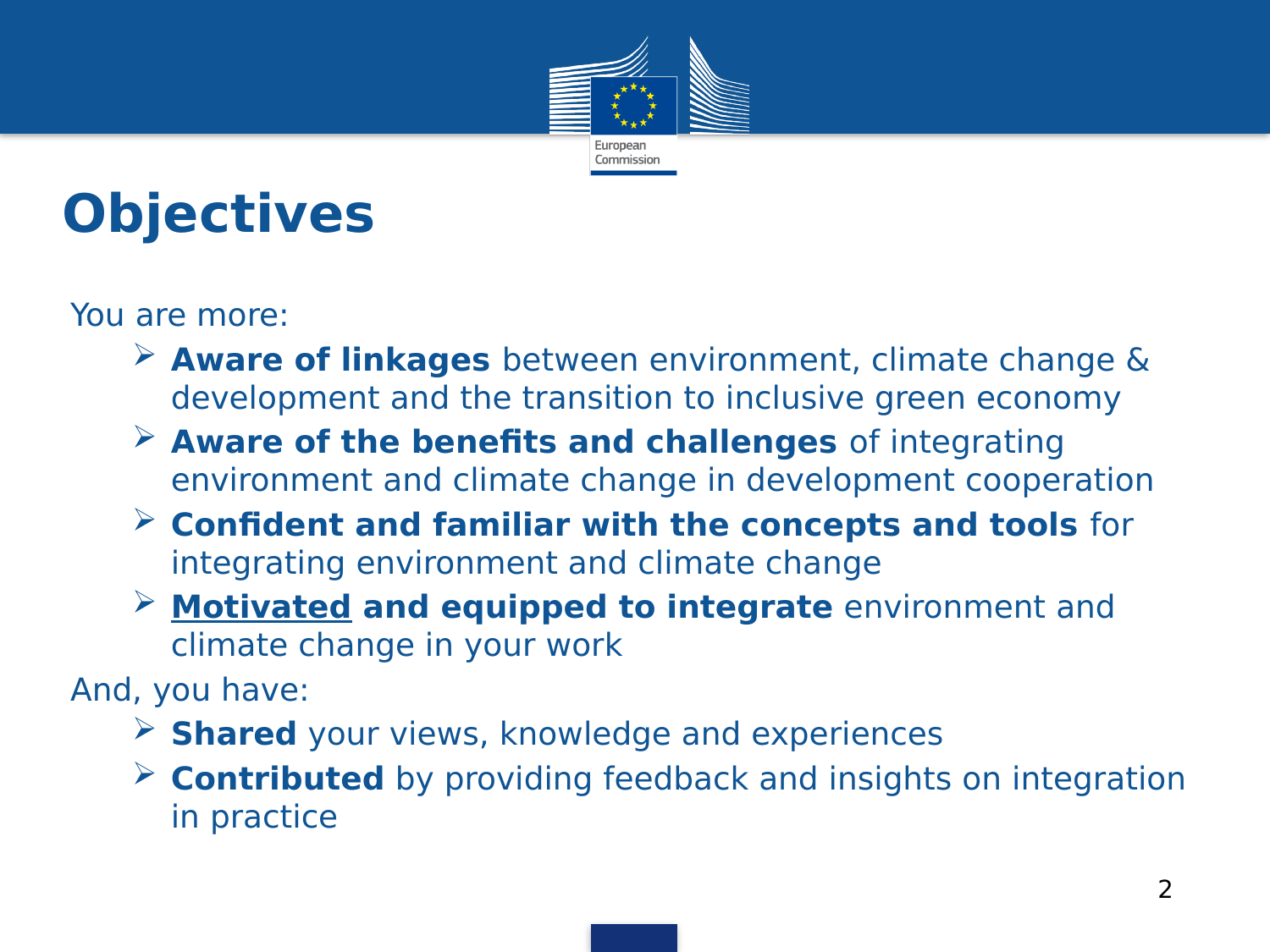

# Objectives
You are more:
Aware of linkages between environment, climate change & development and the transition to inclusive green economy
Aware of the benefits and challenges of integrating environment and climate change in development cooperation
Confident and familiar with the concepts and tools for integrating environment and climate change
Motivated and equipped to integrate environment and climate change in your work
And, you have:
Shared your views, knowledge and experiences
Contributed by providing feedback and insights on integration in practice
2